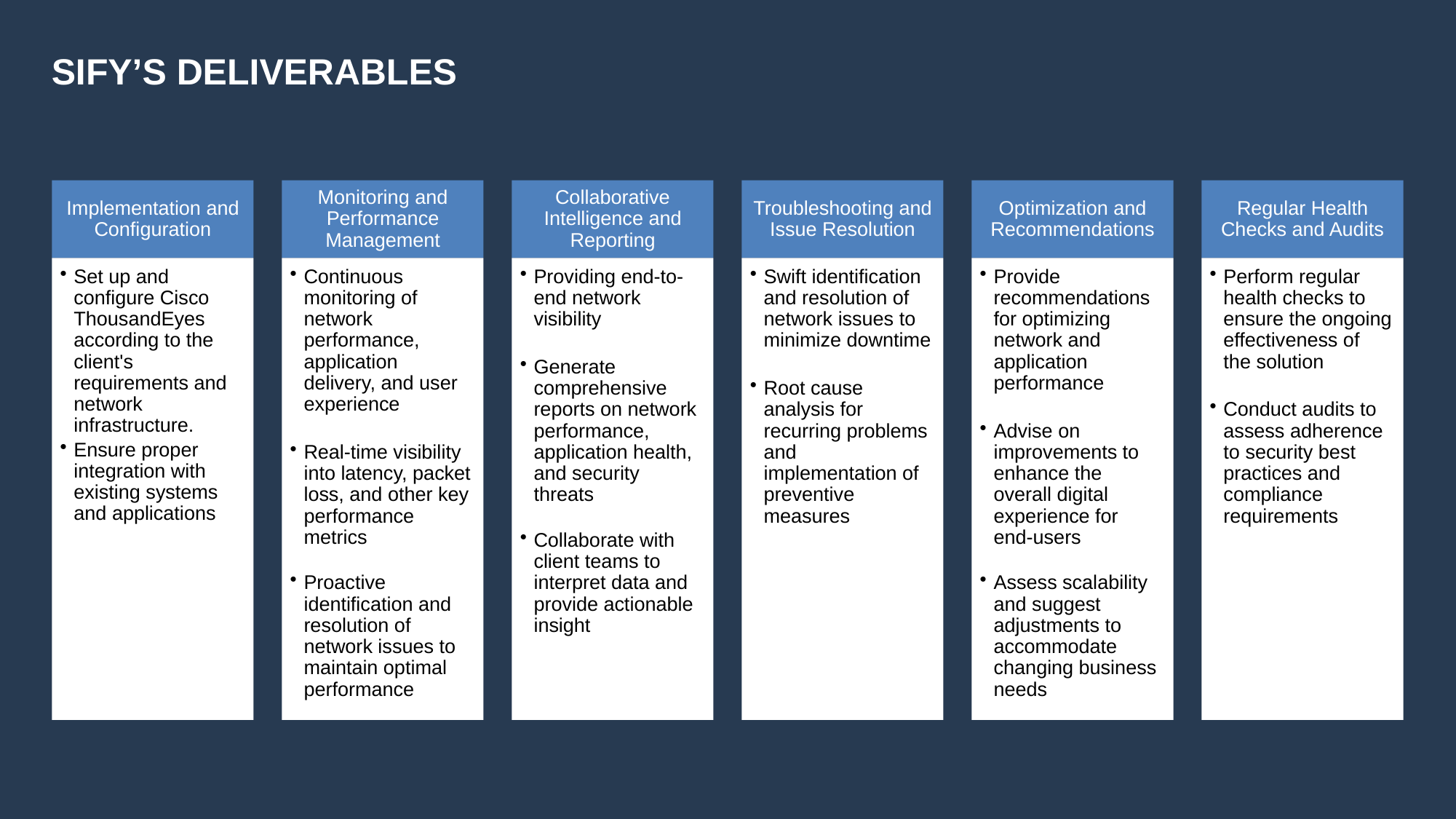

# Sify’s Deliverables
Implementation and Configuration
Set up and configure Cisco ThousandEyes according to the client's requirements and network infrastructure.
Ensure proper integration with existing systems and applications
Monitoring and Performance Management
Continuous monitoring of network performance, application delivery, and user experience
Real-time visibility into latency, packet loss, and other key performance metrics
Proactive identification and resolution of network issues to maintain optimal performance
Collaborative Intelligence and Reporting
Providing end-to-end network visibility
Generate comprehensive reports on network performance, application health, and security threats
Collaborate with client teams to interpret data and provide actionable insight
Troubleshooting and Issue Resolution
Swift identification and resolution of network issues to minimize downtime
Root cause analysis for recurring problems and implementation of preventive measures
Optimization and Recommendations
Provide recommendations for optimizing network and application performance
Advise on improvements to enhance the overall digital experience for end-users
Assess scalability and suggest adjustments to accommodate changing business needs
Regular Health Checks and Audits
Perform regular health checks to ensure the ongoing effectiveness of the solution
Conduct audits to assess adherence to security best practices and compliance requirements